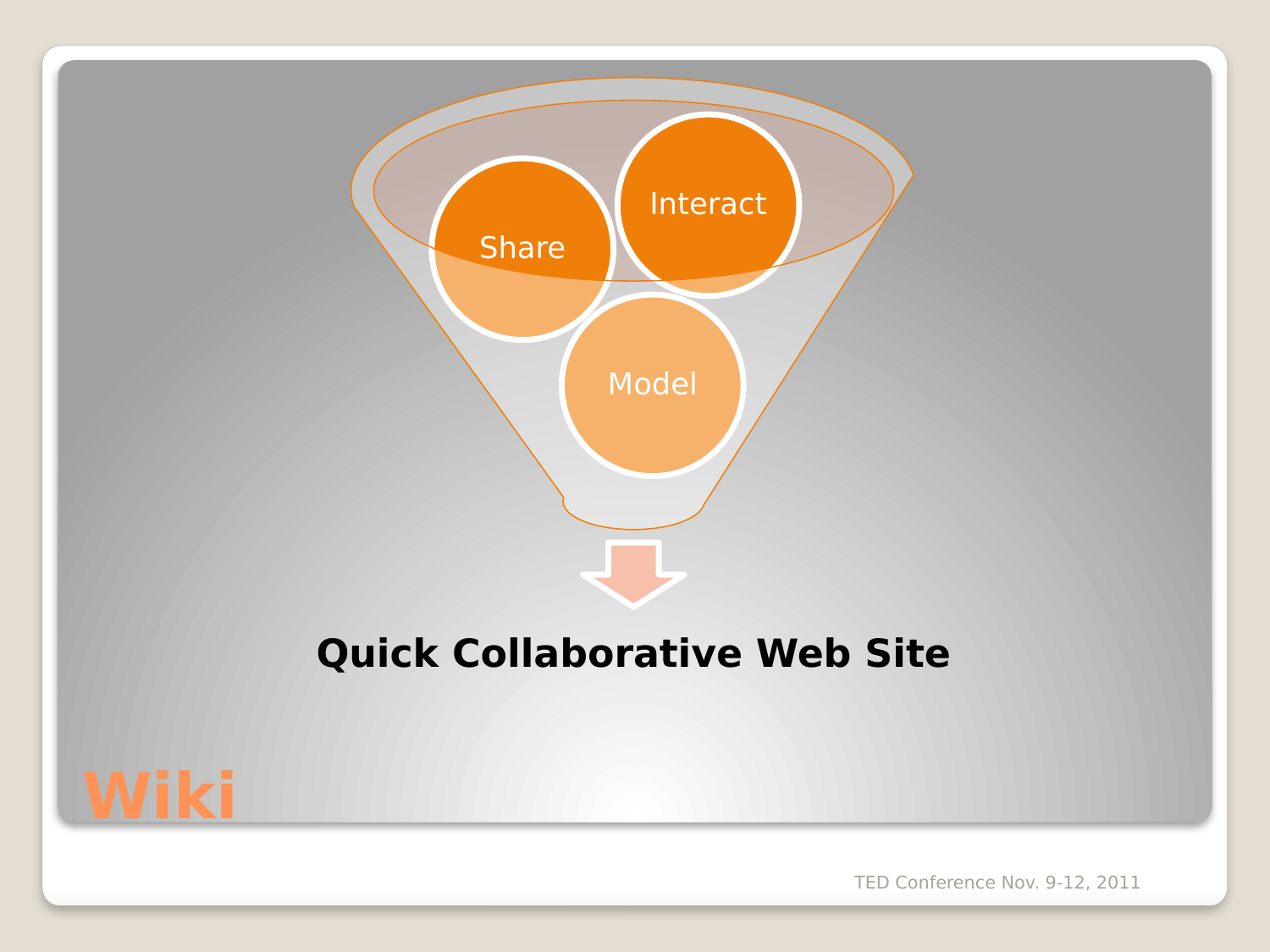

Quick Collaborative Web Site
Model
Share
Interact
# Wiki
TED Conference Nov. 9-12, 2011